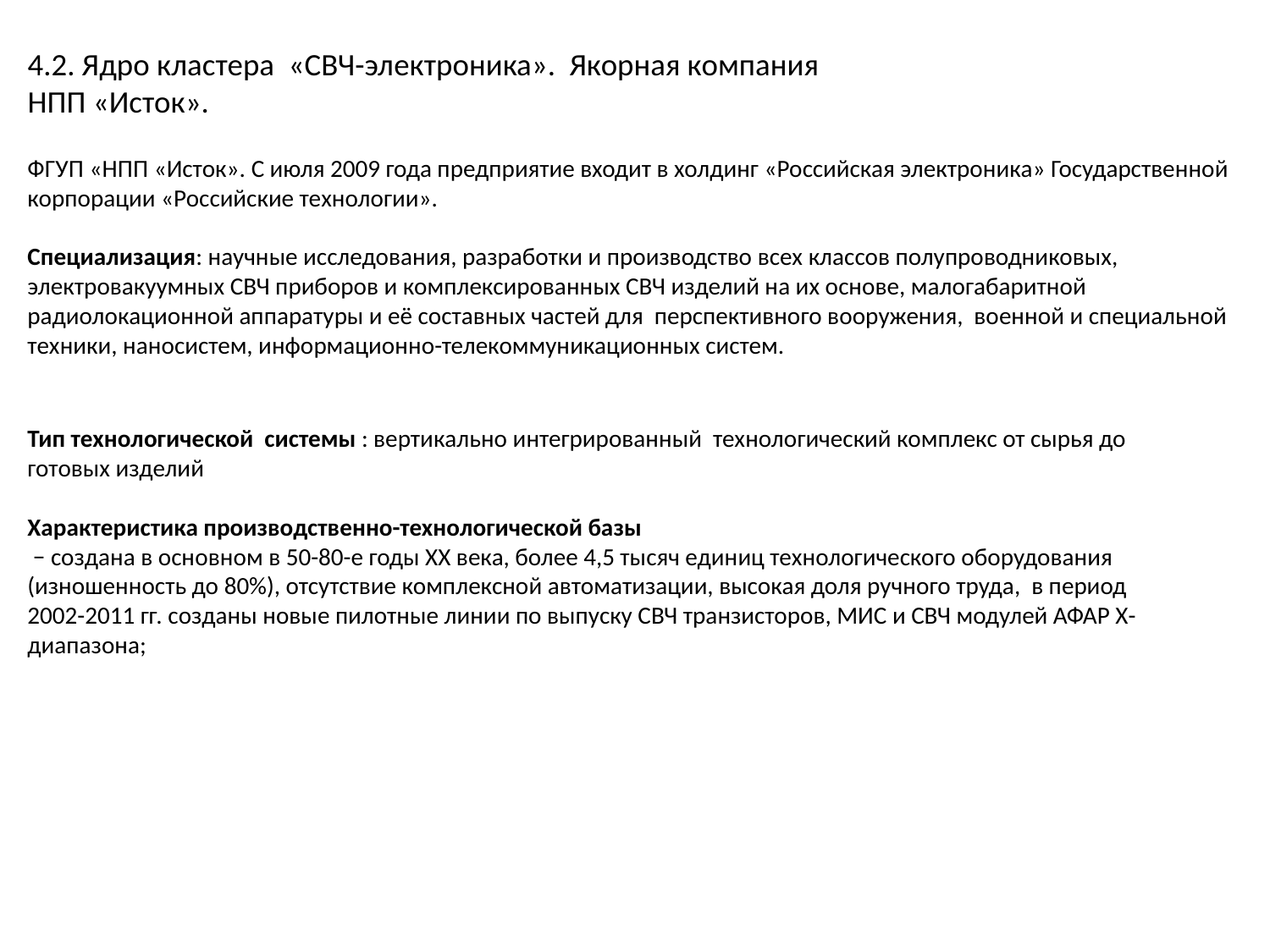

# 4.2. Ядро кластера  «СВЧ-электроника».  Якорная компания НПП «Исток».
ФГУП «НПП «Исток». С июля 2009 года предприятие входит в холдинг «Российская электроника» Государственной корпорации «Российские технологии».

Специализация: научные исследования, разработки и производство всех классов полупроводниковых, электровакуумных СВЧ приборов и комплексированных СВЧ изделий на их основе, малогабаритной радиолокационной аппаратуры и её составных частей для  перспективного вооружения,  военной и специальной техники, наносистем, информационно-телекоммуникационных систем.

Тип технологической  системы : вертикально интегрированный  технологический комплекс от сырья до готовых изделий

Характеристика производственно-технологической базы
 − создана в основном в 50-80-е годы ХХ века, более 4,5 тысяч единиц технологического оборудования (изношенность до 80%), отсутствие комплексной автоматизации, высокая доля ручного труда,  в период 2002-2011 гг. созданы новые пилотные линии по выпуску СВЧ транзисторов, МИС и СВЧ модулей АФАР Х-диапазона;